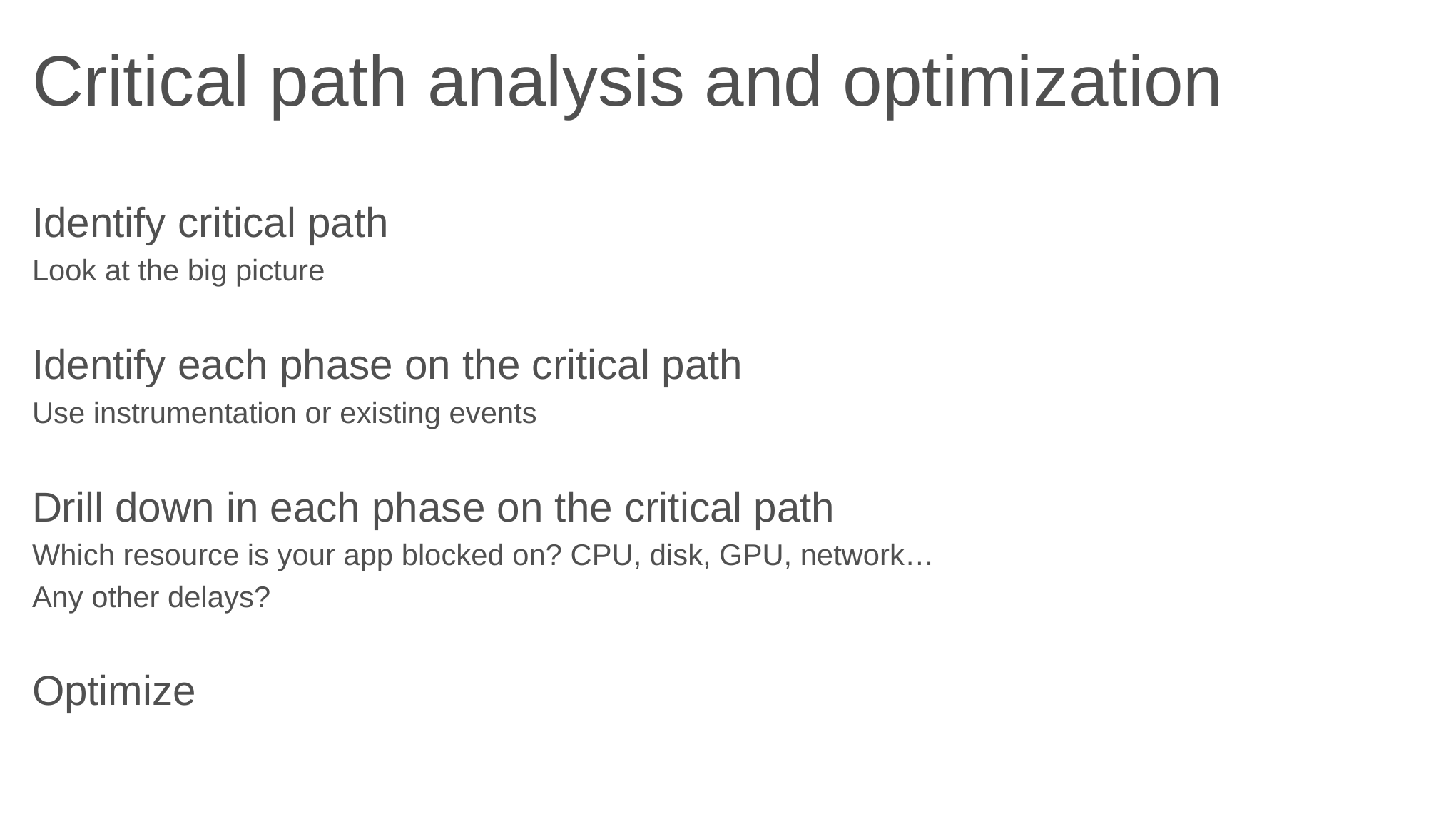

# Critical path analysis and optimization
Identify critical path
Look at the big picture

Identify each phase on the critical path
Use instrumentation or existing events

Drill down in each phase on the critical path
Which resource is your app blocked on? CPU, disk, GPU, network…
Any other delays?

Optimize